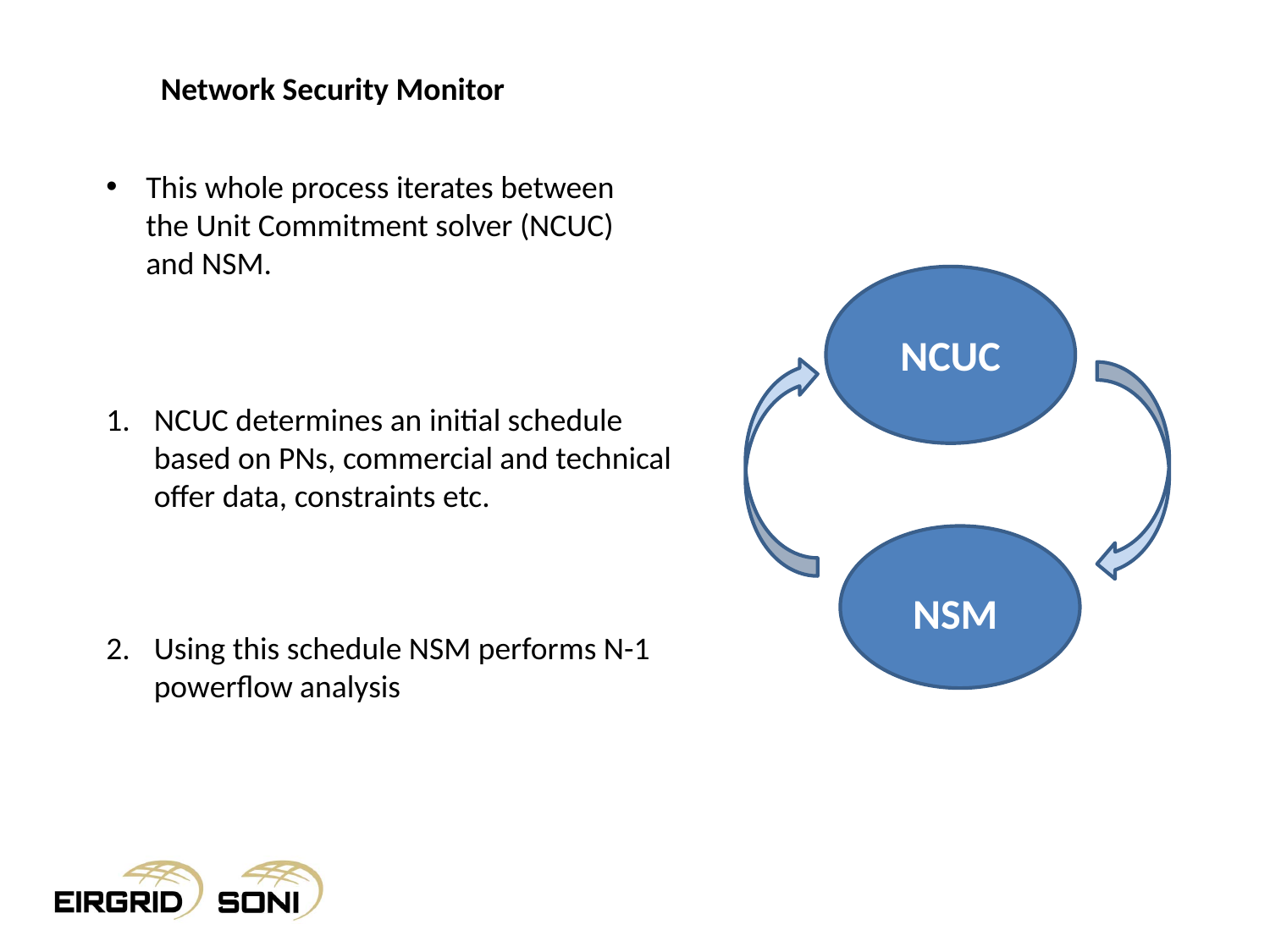

Network Security Monitor
This whole process iterates between the Unit Commitment solver (NCUC) and NSM.

NCUC
NCUC determines an initial schedule based on PNs, commercial and technical offer data, constraints etc.

Using this schedule NSM performs N-1 powerflow analysis

NSM